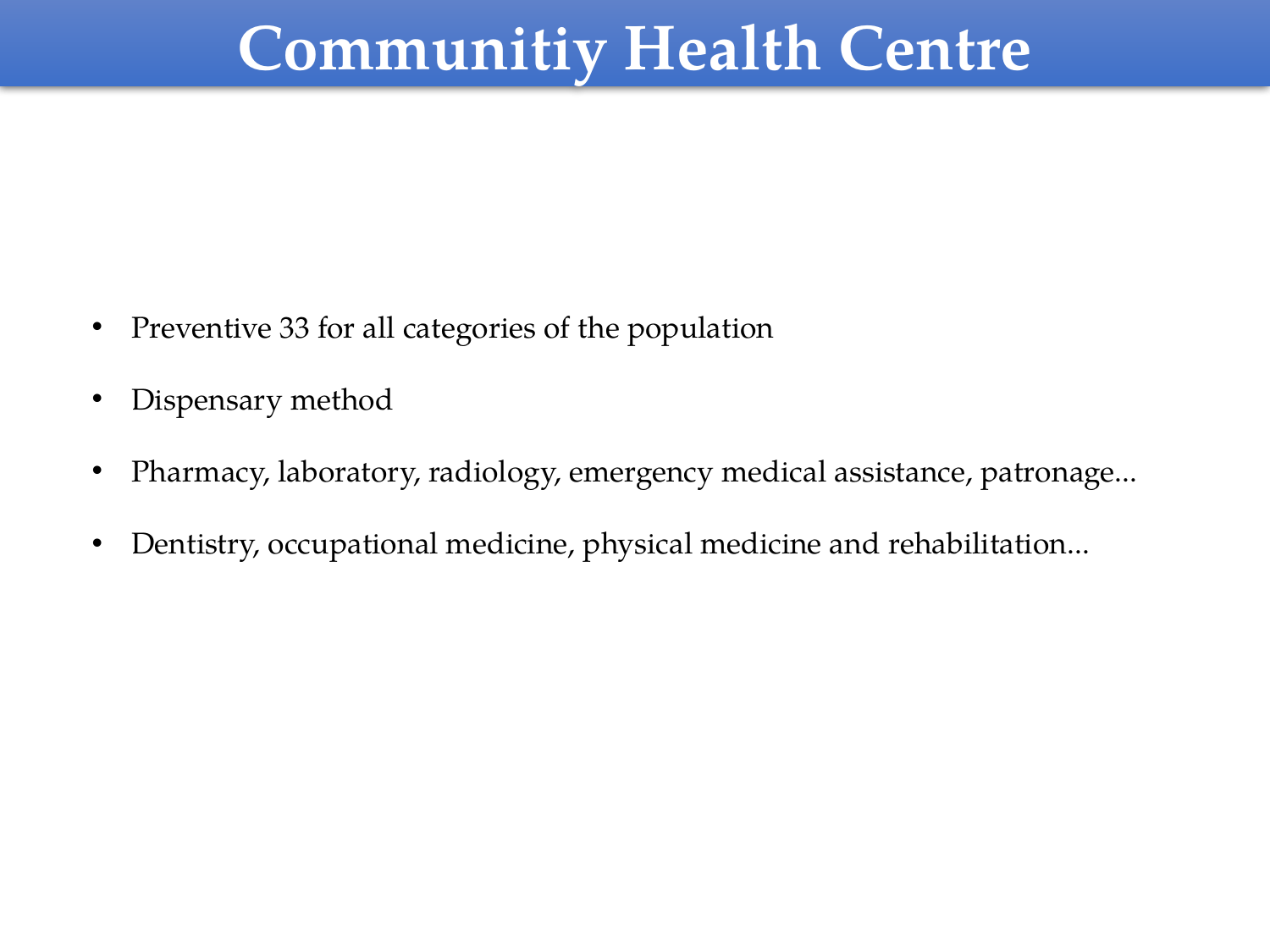

Communitiy Health Centre
Preventive 33 for all categories of the population
Dispensary method
Pharmacy, laboratory, radiology, emergency medical assistance, patronage...
Dentistry, occupational medicine, physical medicine and rehabilitation...